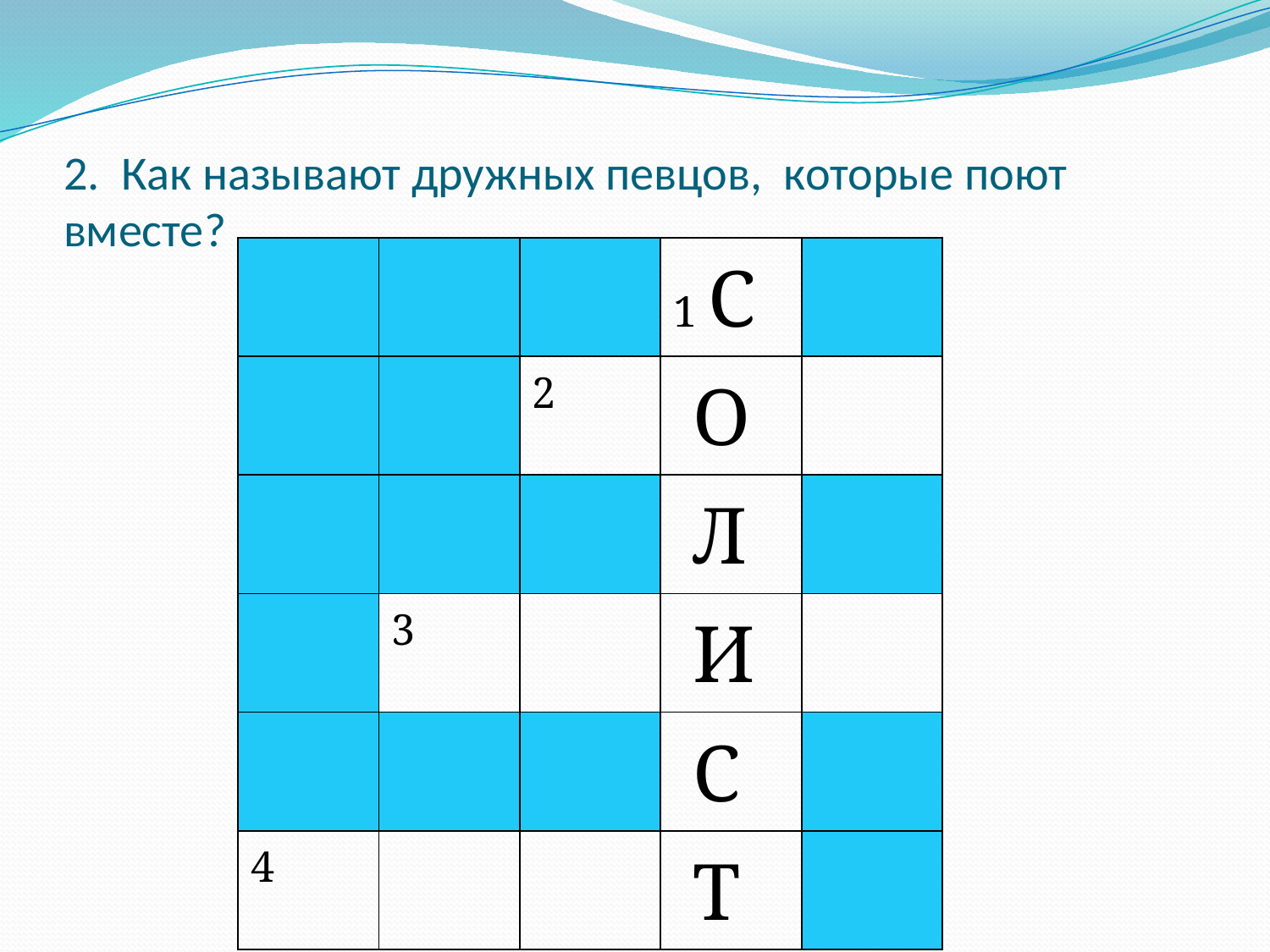

# 2.  Как называют дружных певцов,  которые поют вместе?
|  |  |  | 1 С |  |
| --- | --- | --- | --- | --- |
|  |  | 2 | О |  |
|  |  |  | Л |  |
|  | 3 |  | И |  |
|  |  |  | С |  |
| 4 |  |  | Т |  |